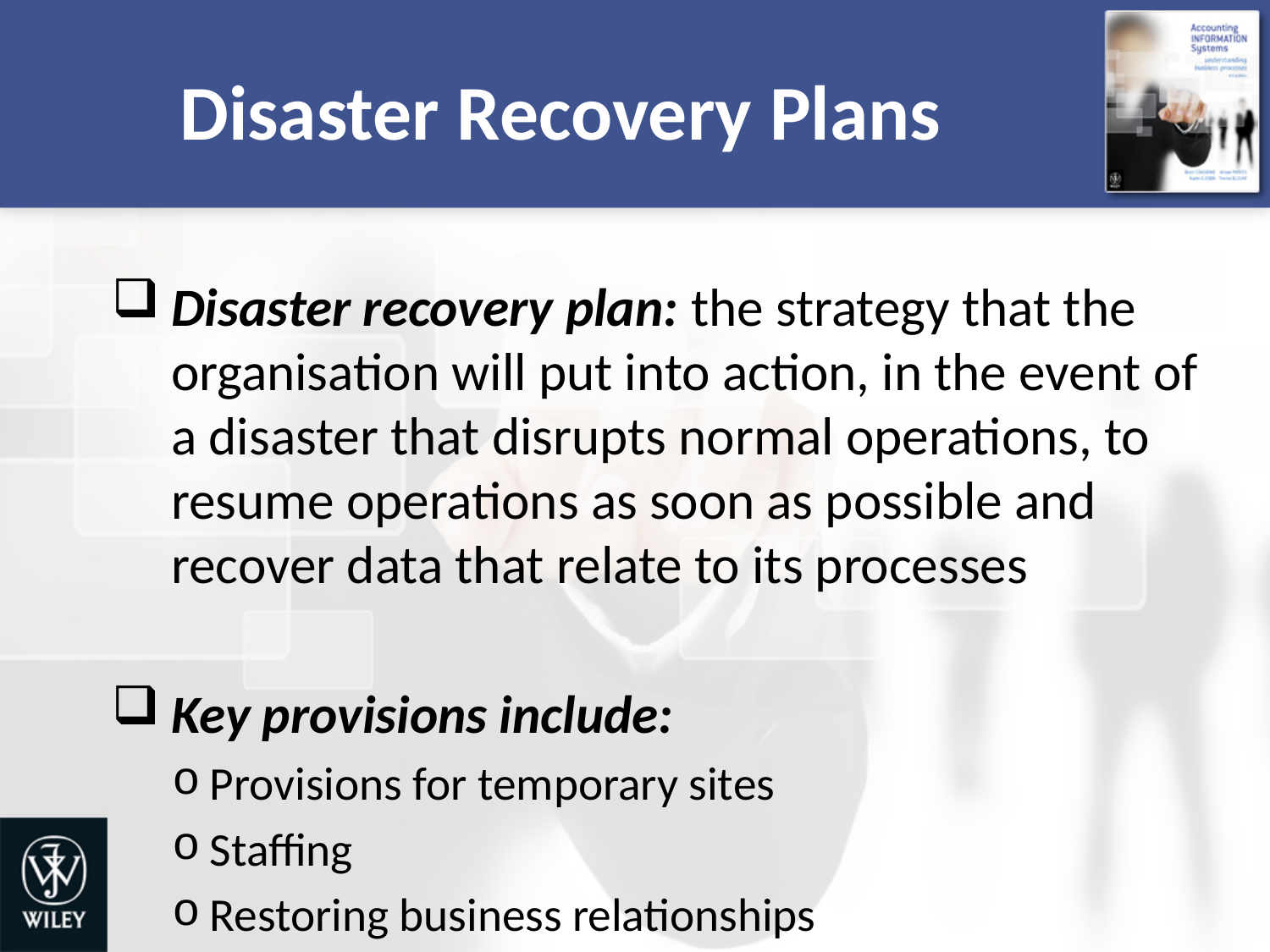

# Disaster Recovery Plans
Disaster recovery plan: the strategy that the organisation will put into action, in the event of a disaster that disrupts normal operations, to resume operations as soon as possible and recover data that relate to its processes

Key provisions include:
Provisions for temporary sites
Staffing
Restoring business relationships